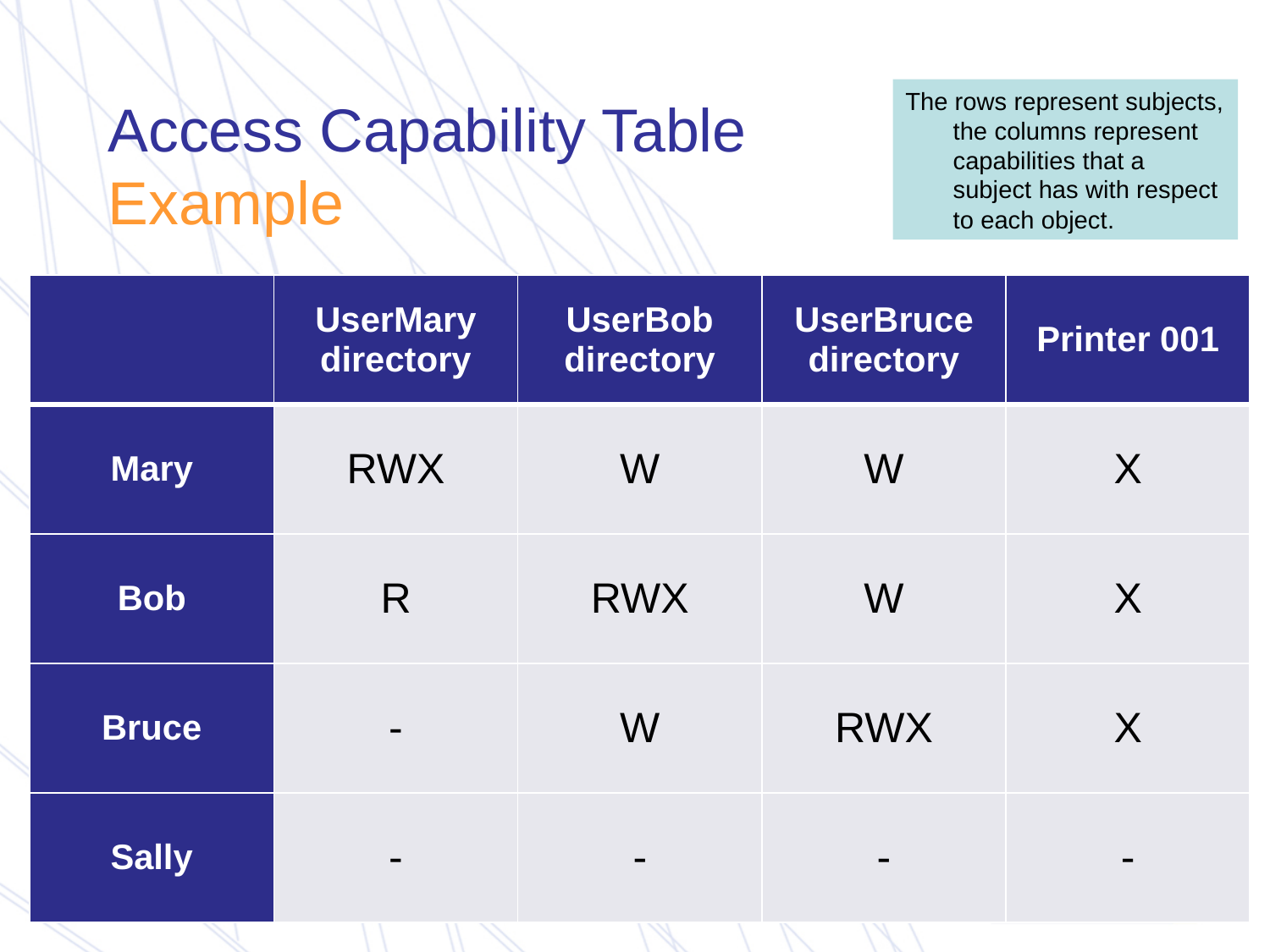

The rows represent subjects, the columns represent capabilities that a subject has with respect to each object.
# Access Capability Table Example
|  | UserMary directory | UserBob directory | UserBruce directory | Printer 001 |
| --- | --- | --- | --- | --- |
| Mary | RWX | W | W | X |
| Bob | R | RWX | W | X |
| Bruce | - | W | RWX | X |
| Sally | - | - | - | - |
L02 Access Controls
45